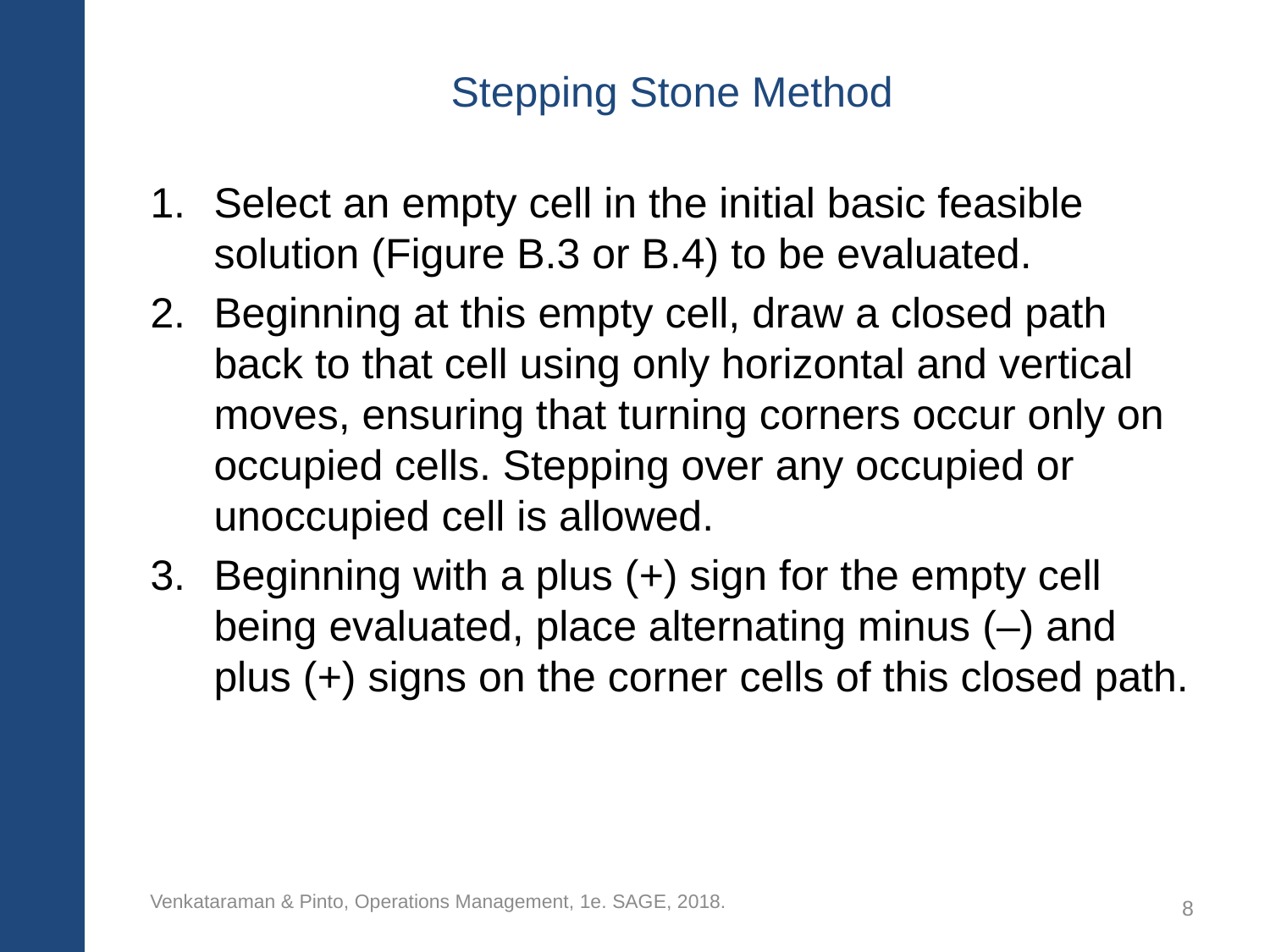

# Stepping Stone Method
Select an empty cell in the initial basic feasible solution (Figure B.3 or B.4) to be evaluated.
Beginning at this empty cell, draw a closed path back to that cell using only horizontal and vertical moves, ensuring that turning corners occur only on occupied cells. Stepping over any occupied or unoccupied cell is allowed.
Beginning with a plus (+) sign for the empty cell being evaluated, place alternating minus (–) and plus (+) signs on the corner cells of this closed path.
Venkataraman & Pinto, Operations Management, 1e. SAGE, 2018.
8